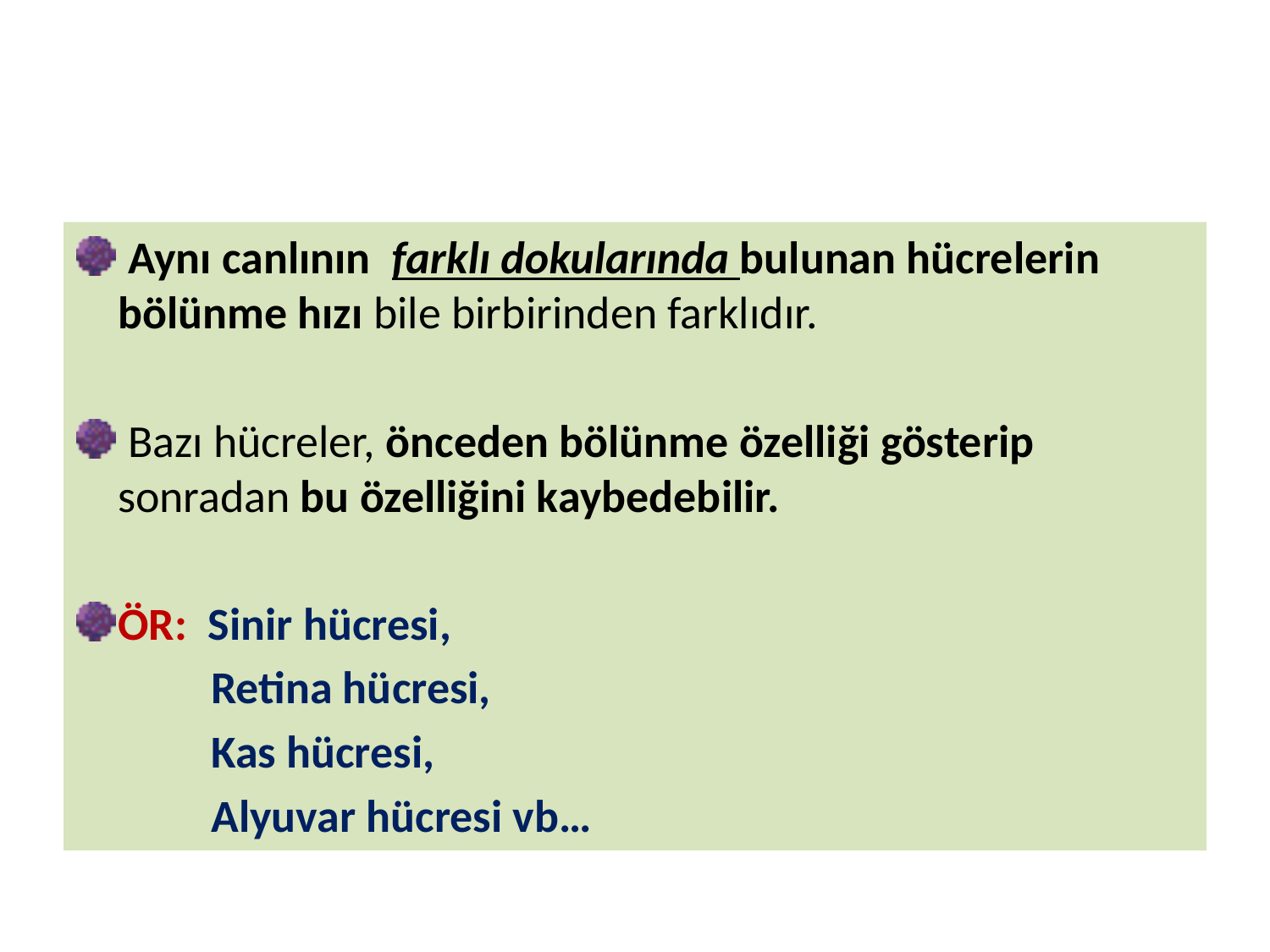

#
 Aynı canlının  farklı dokularında bulunan hücrelerin bölünme hızı bile birbirinden farklıdır.

 Bazı hücreler, önceden bölünme özelliği gösterip sonradan bu özelliğini kaybedebilir.

ÖR:  Sinir hücresi,
             Retina hücresi,
             Kas hücresi,
             Alyuvar hücresi vb…